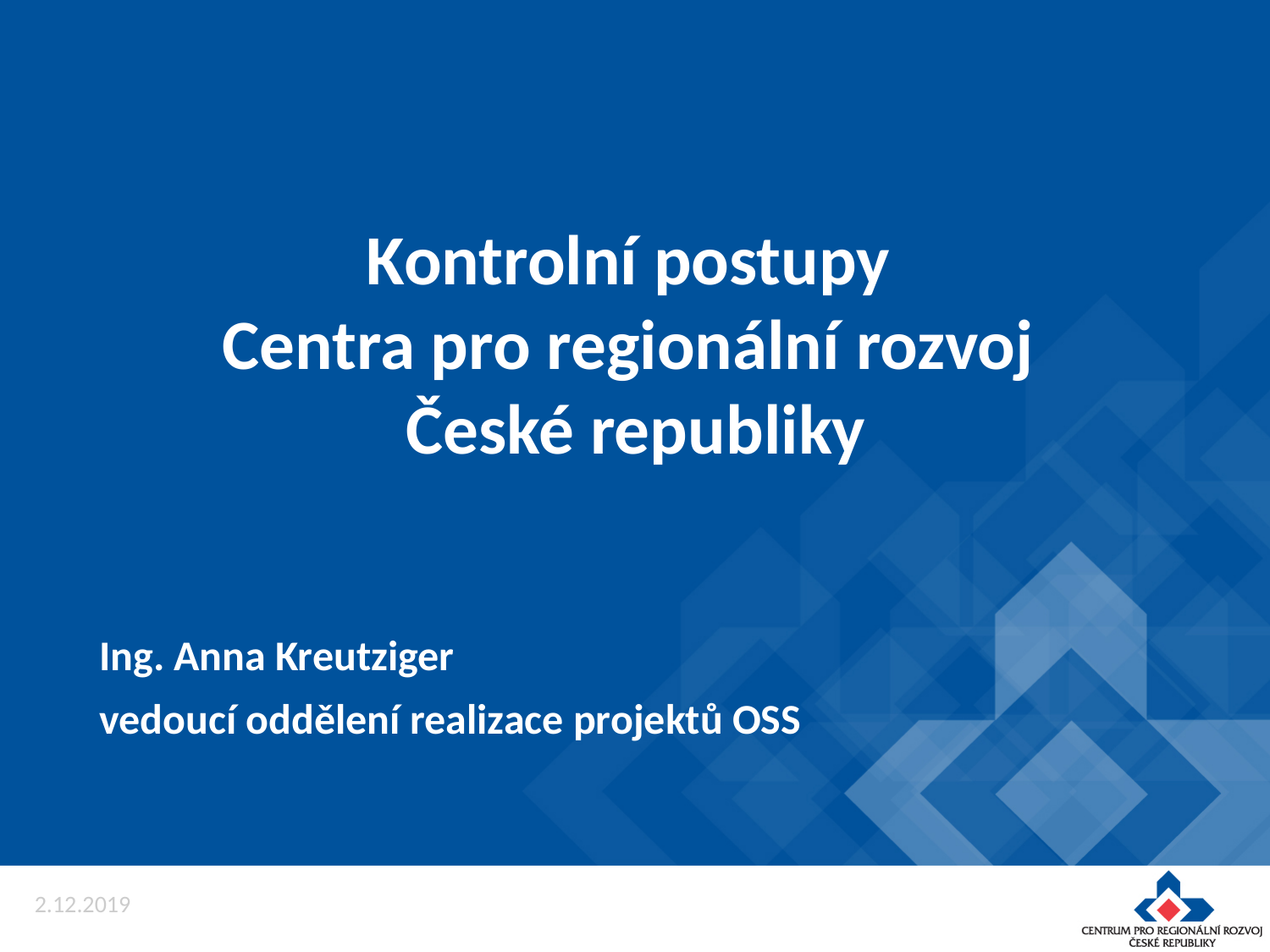

# Kontrolní postupy Centra pro regionální rozvoj České republiky
Ing. Anna Kreutziger
vedoucí oddělení realizace projektů OSS
2.12.2019